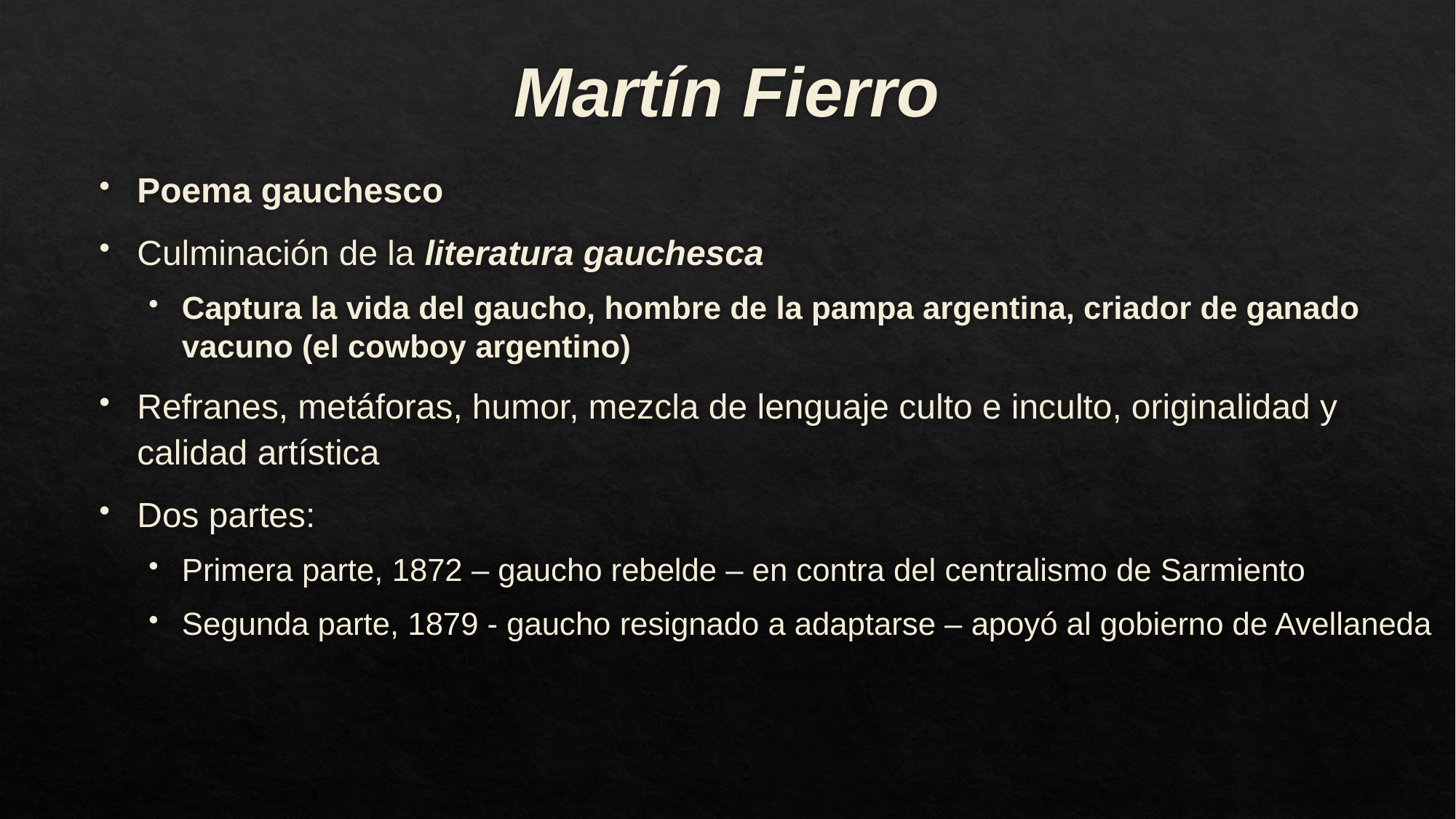

# Martín Fierro
Poema gauchesco
Culminación de la literatura gauchesca
Captura la vida del gaucho, hombre de la pampa argentina, criador de ganado vacuno (el cowboy argentino)
Refranes, metáforas, humor, mezcla de lenguaje culto e inculto, originalidad y calidad artística
Dos partes:
Primera parte, 1872 – gaucho rebelde – en contra del centralismo de Sarmiento
Segunda parte, 1879 - gaucho resignado a adaptarse – apoyó al gobierno de Avellaneda